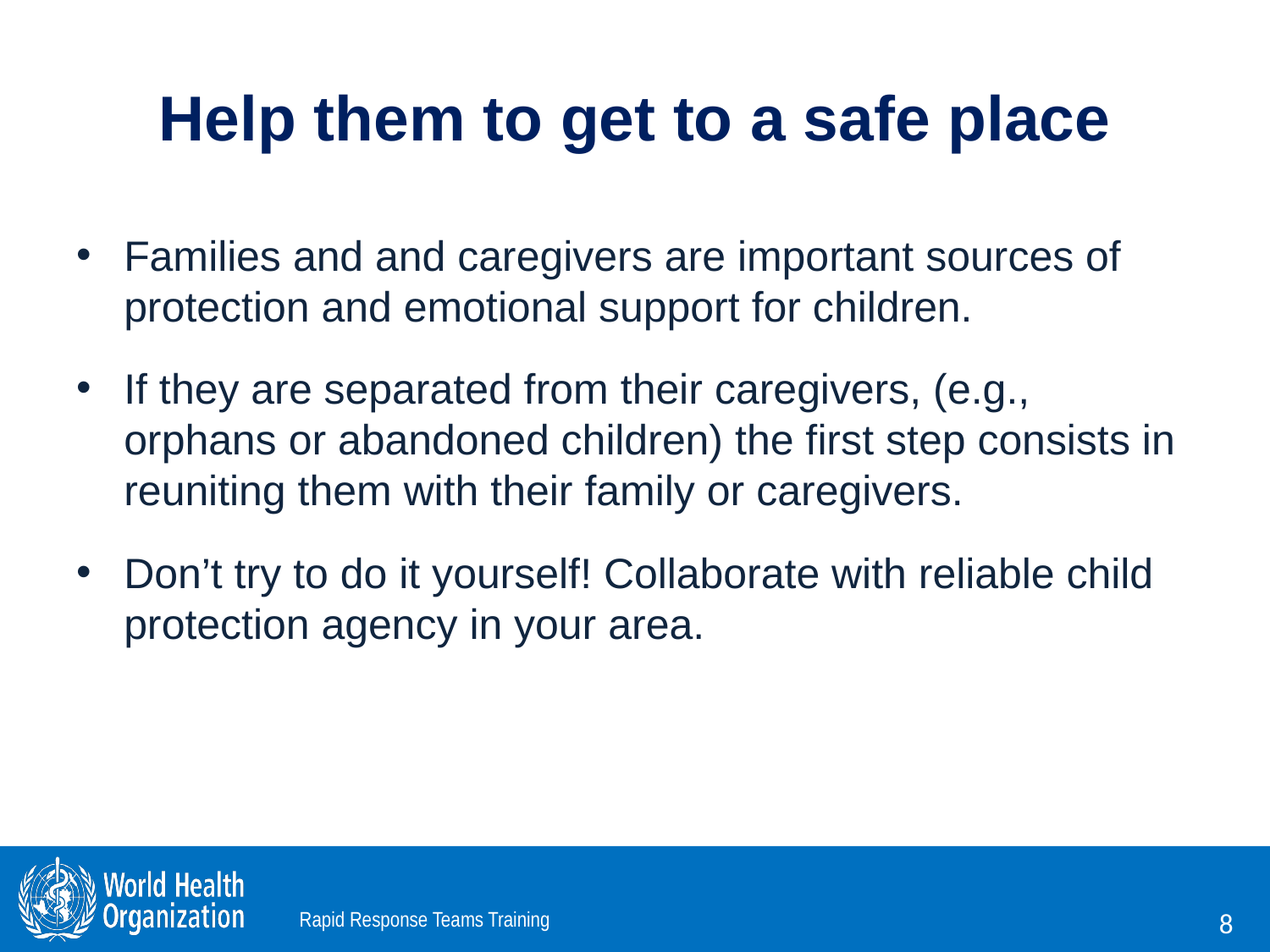

# Help them to get to a safe place
Families and and caregivers are important sources of protection and emotional support for children.
If they are separated from their caregivers, (e.g., orphans or abandoned children) the first step consists in reuniting them with their family or caregivers.
Don’t try to do it yourself! Collaborate with reliable child protection agency in your area.